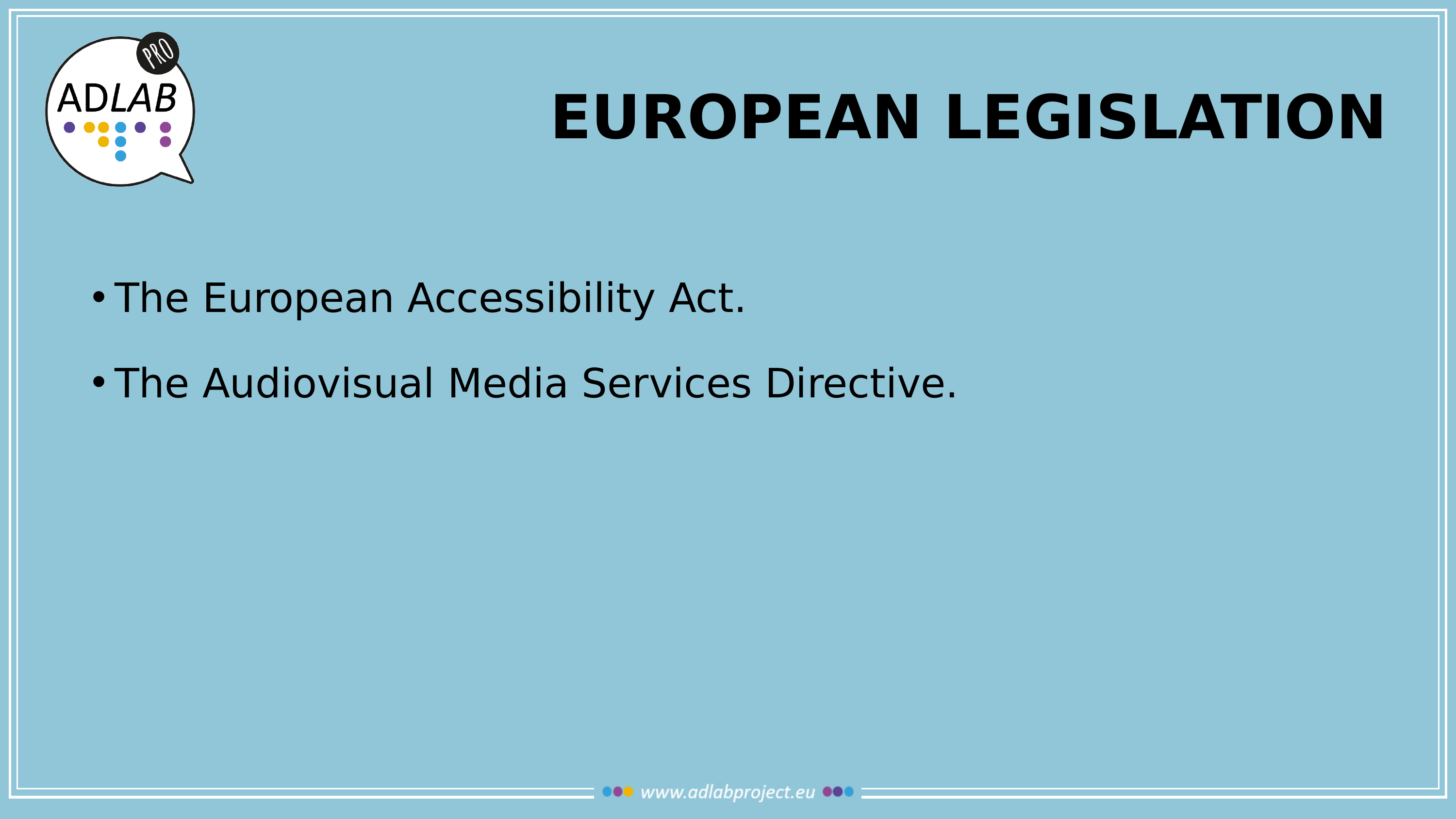

# EUROPEAN LEGISLATION
The European Accessibility Act.
The Audiovisual Media Services Directive.